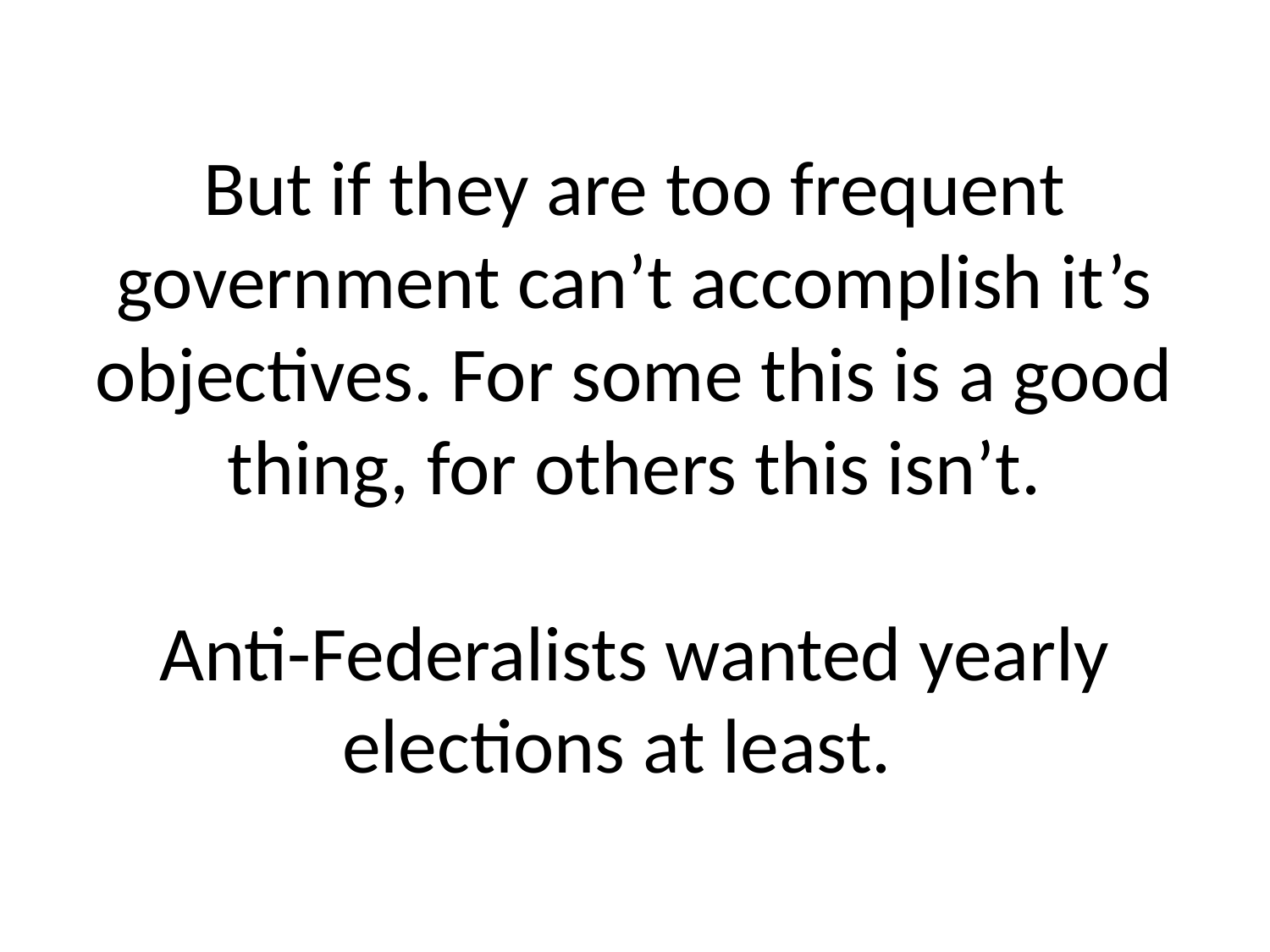

# But if they are too frequent government can’t accomplish it’s objectives. For some this is a good thing, for others this isn’t. Anti-Federalists wanted yearly elections at least.